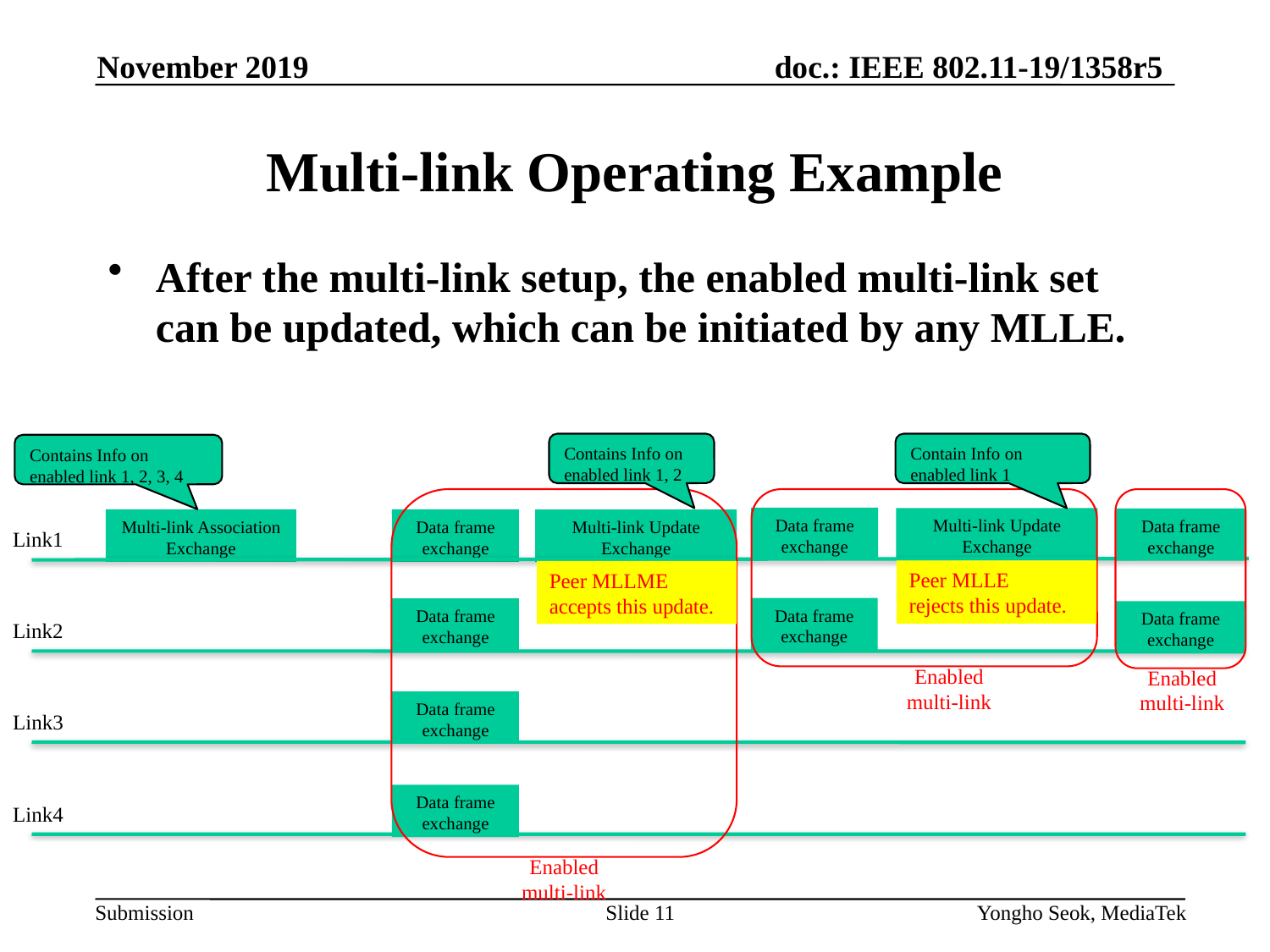

November 2019
# Multi-link Operating Example
After the multi-link setup, the enabled multi-link set can be updated, which can be initiated by any MLLE.

Contains Info on enabled link 1, 2
Contain Info on enabled link 1
Contains Info on enabled link 1, 2, 3, 4

Data frame exchange
Multi-link Update Exchange
Data frame exchange
Multi-link Association Exchange
Data frame exchange
Multi-link Update Exchange
Link1
Peer MLLE
rejects this update.
Peer MLLME accepts this update.
Data frame exchange
Data frame exchange
Data frame exchange
Link2
Enabled
multi-link
Enabled
multi-link
Data frame exchange
Link3
Data frame exchange
Link4
Enabled
multi-link
Slide 11
Yongho Seok, MediaTek